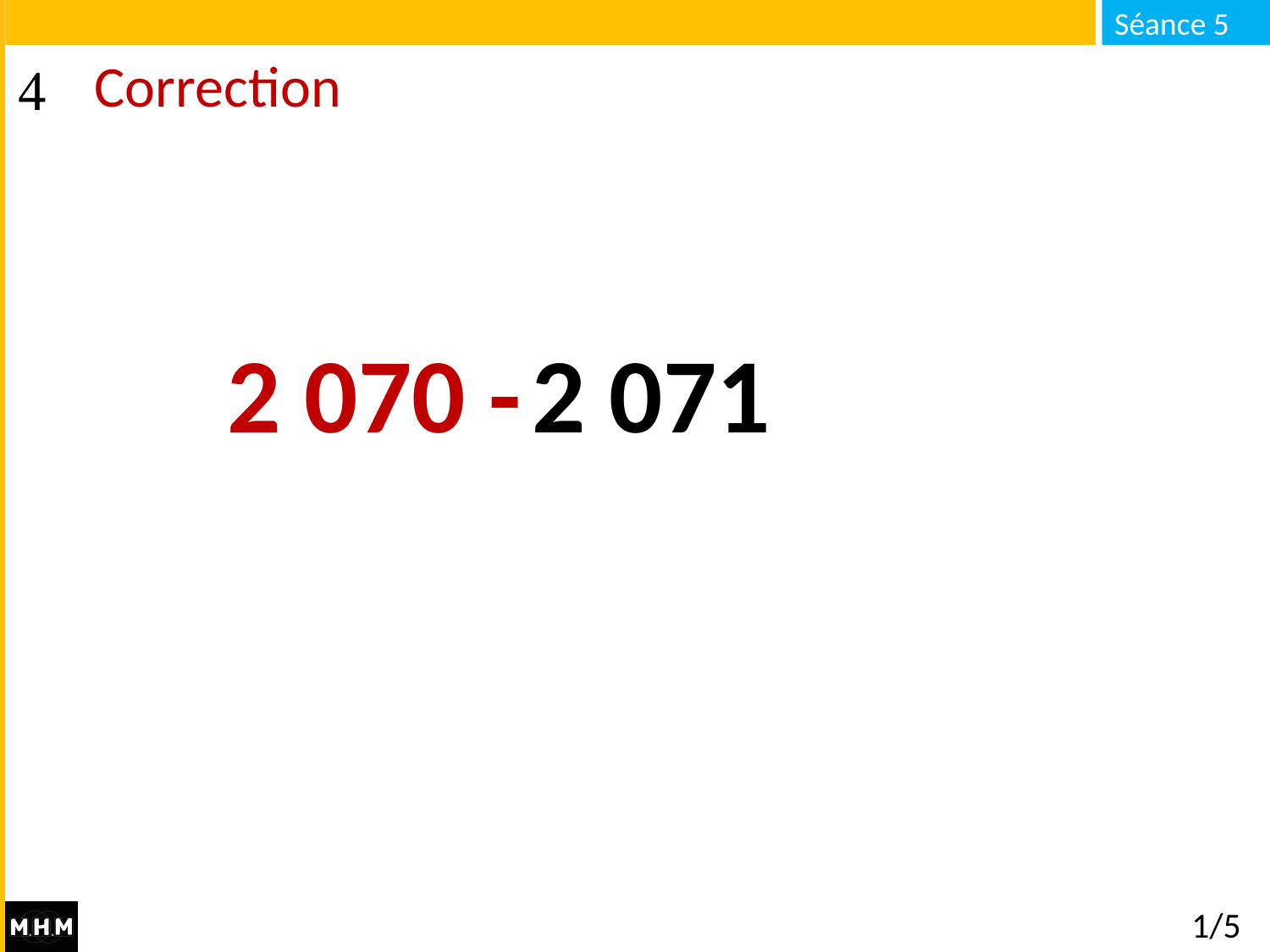

# Correction
2 070 -
2 071
1/5